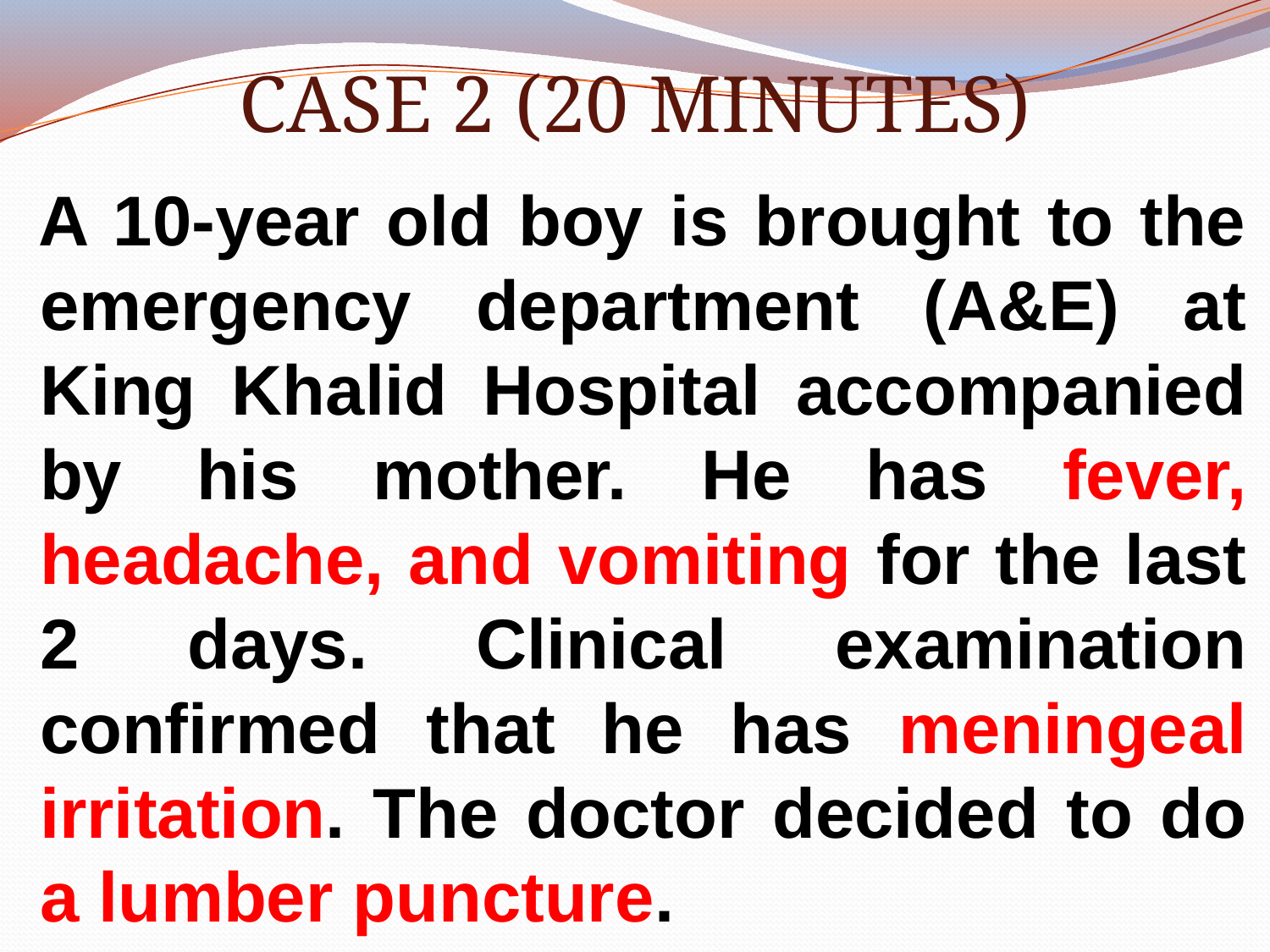

# CASE 2 (20 MINUTES)
A 10-year old boy is brought to the emergency department (A&E) at King Khalid Hospital accompanied by his mother. He has fever, headache, and vomiting for the last 2 days. Clinical examination confirmed that he has meningeal irritation. The doctor decided to do a lumber puncture.